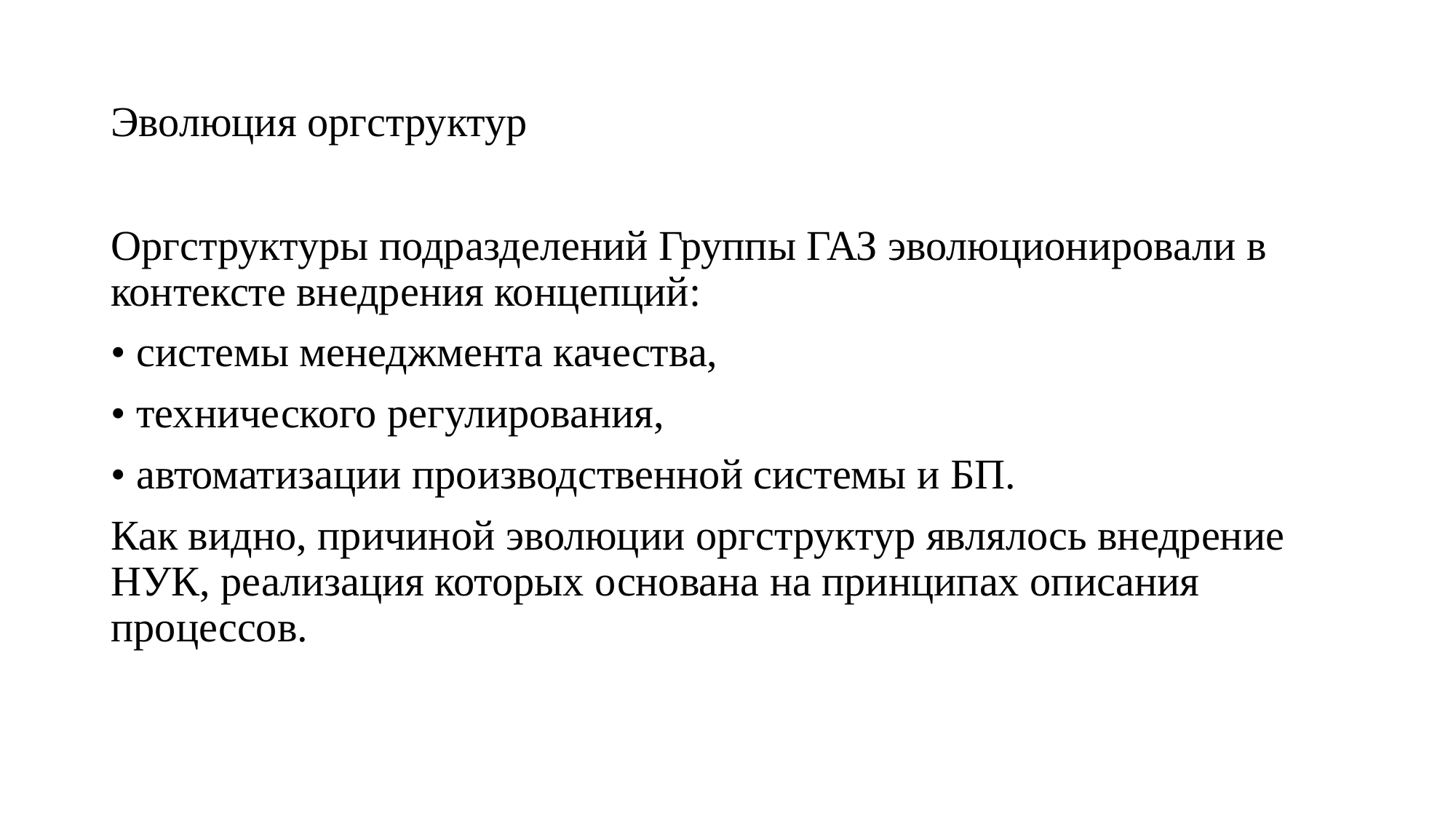

# Эволюция оргструктур
Оргструктуры подразделений Группы ГАЗ эволюционировали в контексте внедрения концепций:
• системы менеджмента качества,
• технического регулирования,
• автоматизации производственной системы и БП.
Как видно, причиной эволюции оргструктур являлось внедрение НУК, реализация которых основана на принципах описания процессов.